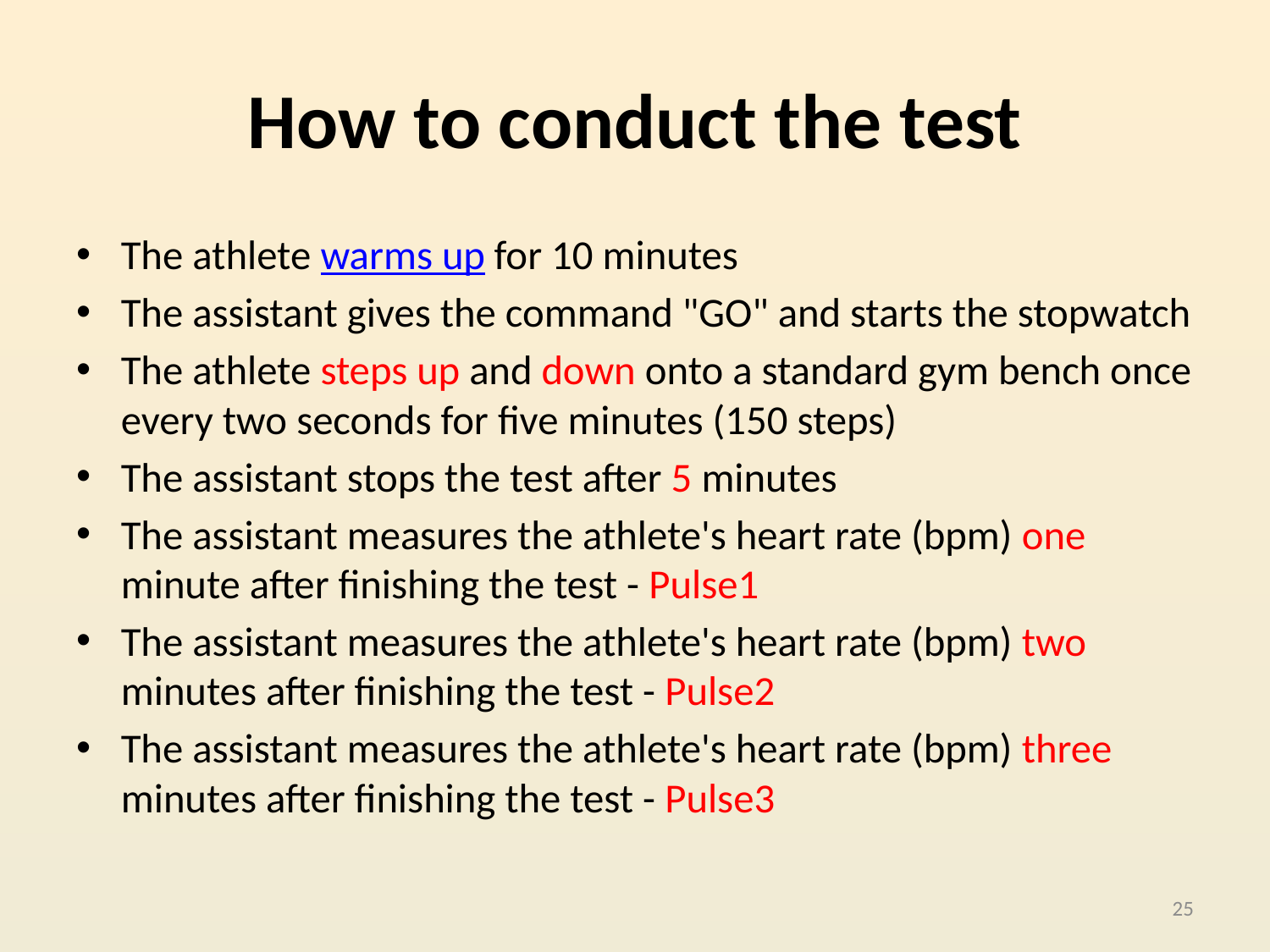

# How to conduct the test
The athlete warms up for 10 minutes
The assistant gives the command "GO" and starts the stopwatch
The athlete steps up and down onto a standard gym bench once every two seconds for five minutes (150 steps)
The assistant stops the test after 5 minutes
The assistant measures the athlete's heart rate (bpm) one minute after finishing the test - Pulse1
The assistant measures the athlete's heart rate (bpm) two minutes after finishing the test - Pulse2
The assistant measures the athlete's heart rate (bpm) three minutes after finishing the test - Pulse3

25